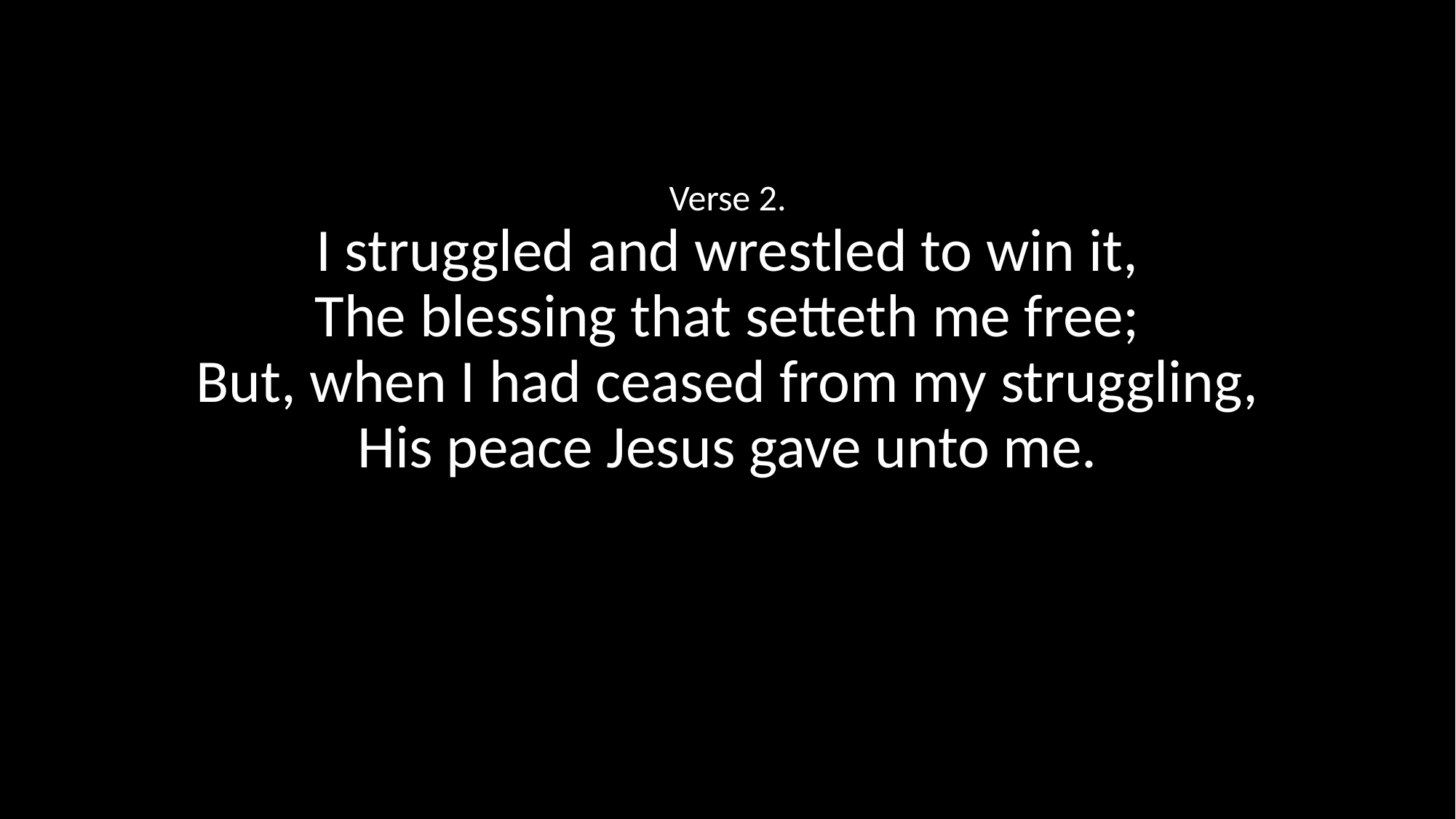

Verse 2.
I struggled and wrestled to win it,
The blessing that setteth me free;
But, when I had ceased from my struggling,
His peace Jesus gave unto me.